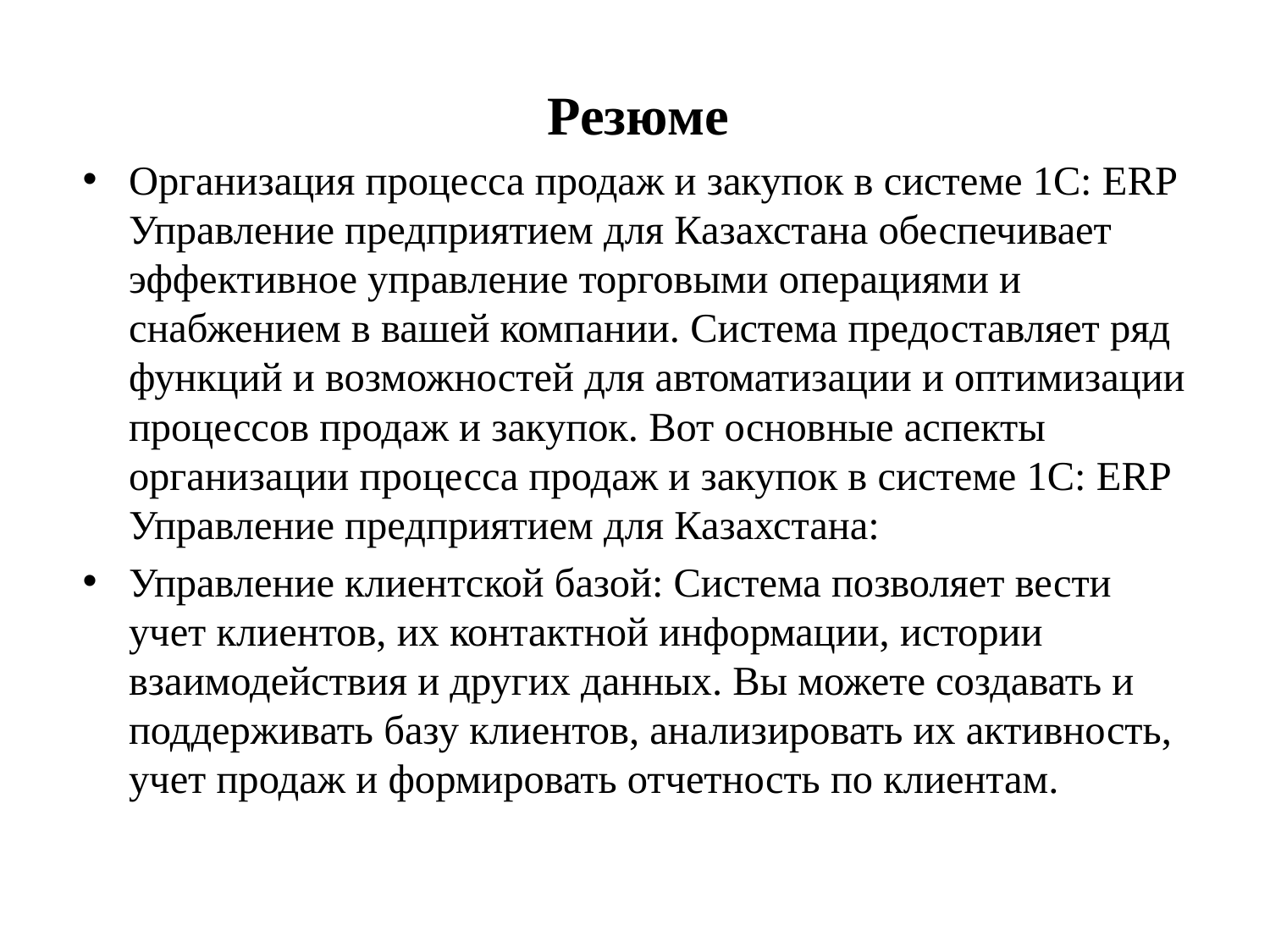

Резюме
Организация процесса продаж и закупок в системе 1С: ERP Управление предприятием для Казахстана обеспечивает эффективное управление торговыми операциями и снабжением в вашей компании. Система предоставляет ряд функций и возможностей для автоматизации и оптимизации процессов продаж и закупок. Вот основные аспекты организации процесса продаж и закупок в системе 1С: ERP Управление предприятием для Казахстана:
Управление клиентской базой: Система позволяет вести учет клиентов, их контактной информации, истории взаимодействия и других данных. Вы можете создавать и поддерживать базу клиентов, анализировать их активность, учет продаж и формировать отчетность по клиентам.